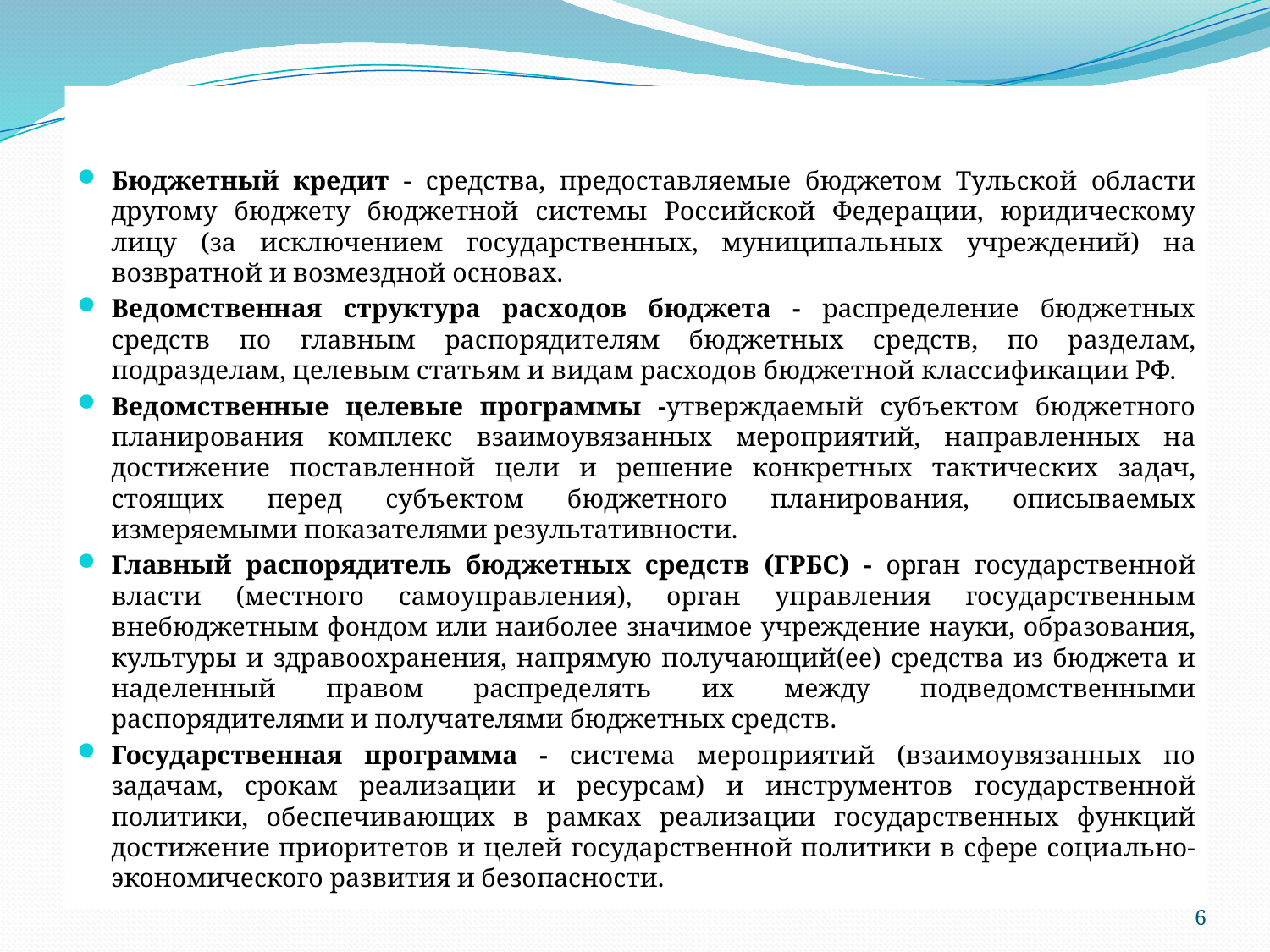

Бюджетный кредит - средства, предоставляемые бюджетом Тульской области другому бюджету бюджетной системы Российской Федерации, юридическому лицу (за исключением государственных, муниципальных учреждений) на возвратной и возмездной основах.
Ведомственная структура расходов бюджета - распределение бюджетных средств по главным распорядителям бюджетных средств, по разделам, подразделам, целевым статьям и видам расходов бюджетной классификации РФ.
Ведомственные целевые программы -утверждаемый субъектом бюджетного планирования комплекс взаимоувязанных мероприятий, направленных на достижение поставленной цели и решение конкретных тактических задач, стоящих перед субъектом бюджетного планирования, описываемых измеряемыми показателями результативности.
Главный распорядитель бюджетных средств (ГРБС) - орган государственной власти (местного самоуправления), орган управления государственным внебюджетным фондом или наиболее значимое учреждение науки, образования, культуры и здравоохранения, напрямую получающий(ее) средства из бюджета и наделенный правом распределять их между подведомственными распорядителями и получателями бюджетных средств.
Государственная программа - система мероприятий (взаимоувязанных по задачам, срокам реализации и ресурсам) и инструментов государственной политики, обеспечивающих в рамках реализации государственных функций достижение приоритетов и целей государственной политики в сфере социально-экономического развития и безопасности.
6